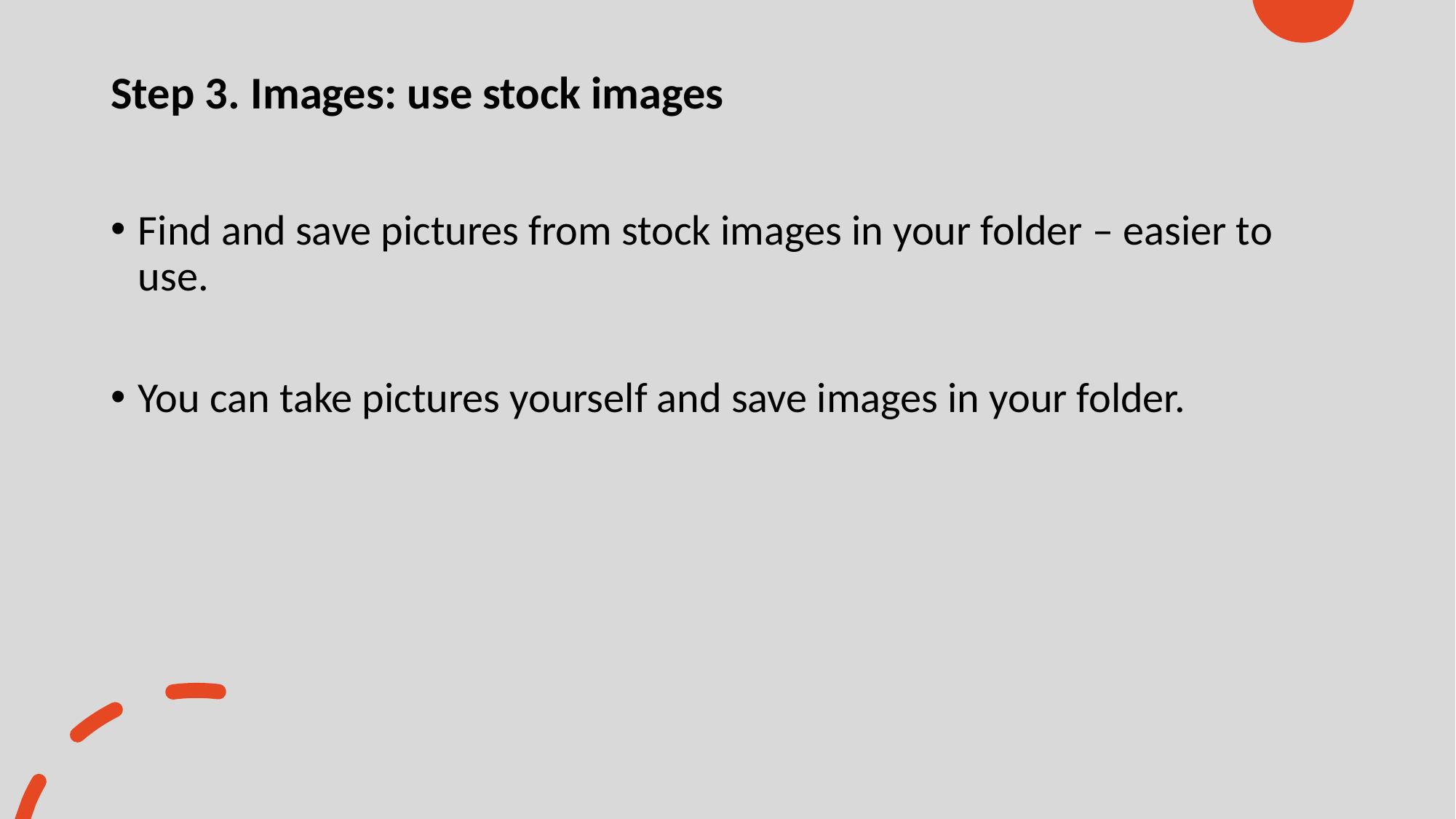

Step 3. Images: use stock images

Find and save pictures from stock images in your folder – easier to use.

You can take pictures yourself and save images in your folder.